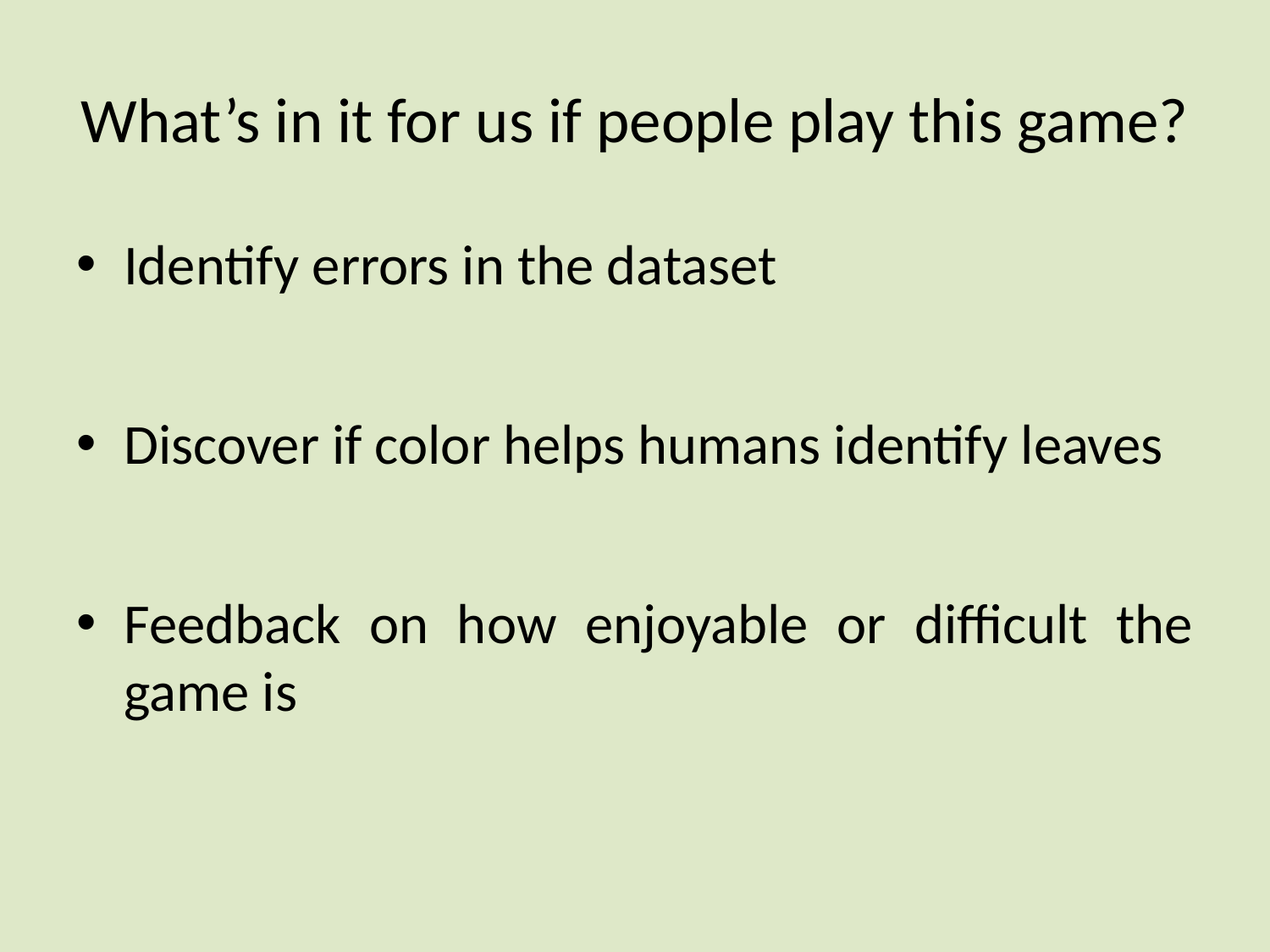

# What’s in it for us if people play this game?
Identify errors in the dataset

Discover if color helps humans identify leaves

Feedback on how enjoyable or difficult the game is